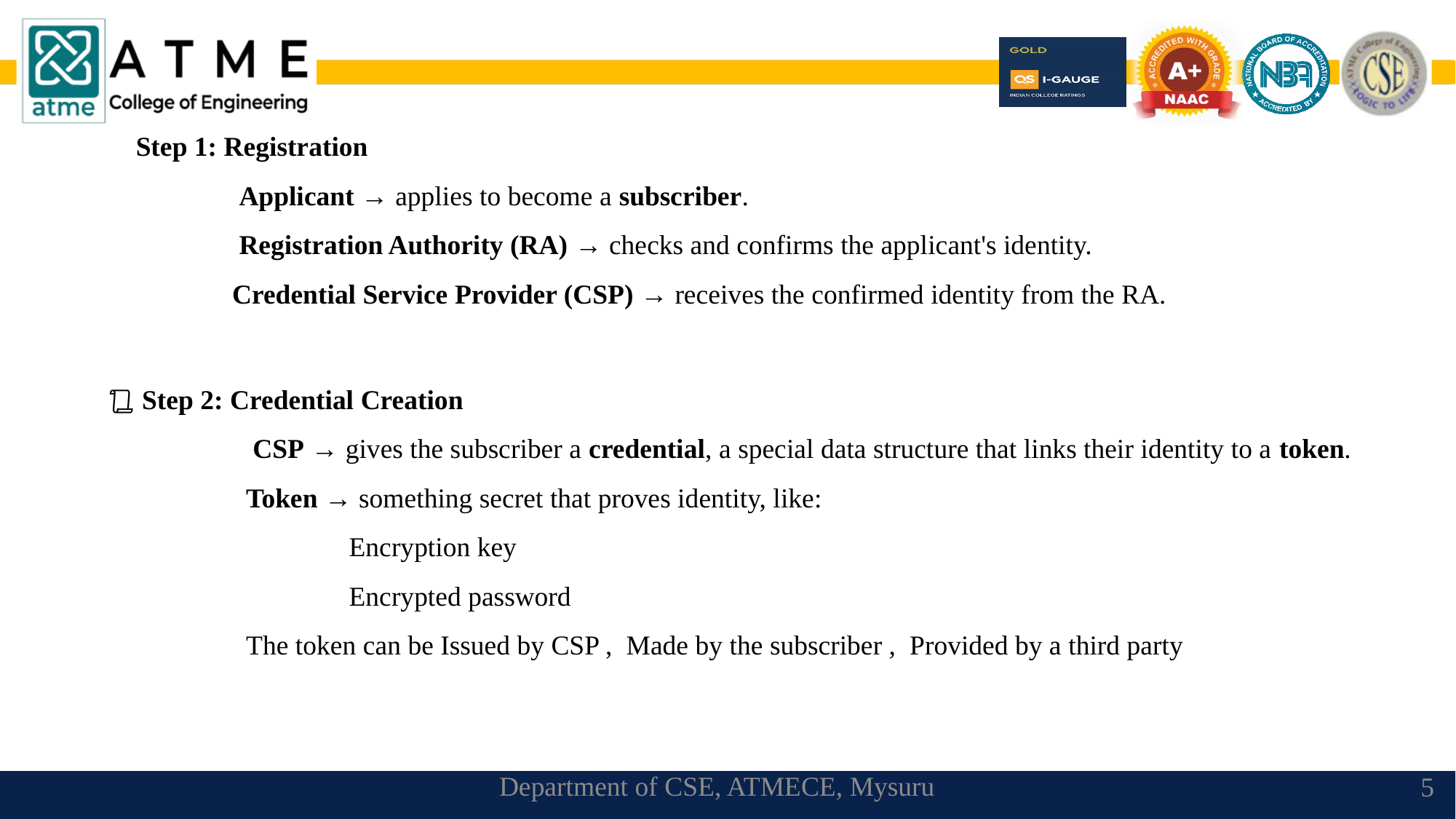

🧾 Step 1: Registration
                   Applicant → applies to become a subscriber.
                   Registration Authority (RA) → checks and confirms the applicant's identity.
                  Credential Service Provider (CSP) → receives the confirmed identity from the RA.

📜 Step 2: Credential Creation
                     CSP → gives the subscriber a credential, a special data structure that links their identity to a token.
                    Token → something secret that proves identity, like:
                           Encryption key
                           Encrypted password
                    The token can be Issued by CSP ,  Made by the subscriber ,  Provided by a third party
Department of CSE, ATMECE, Mysuru
5